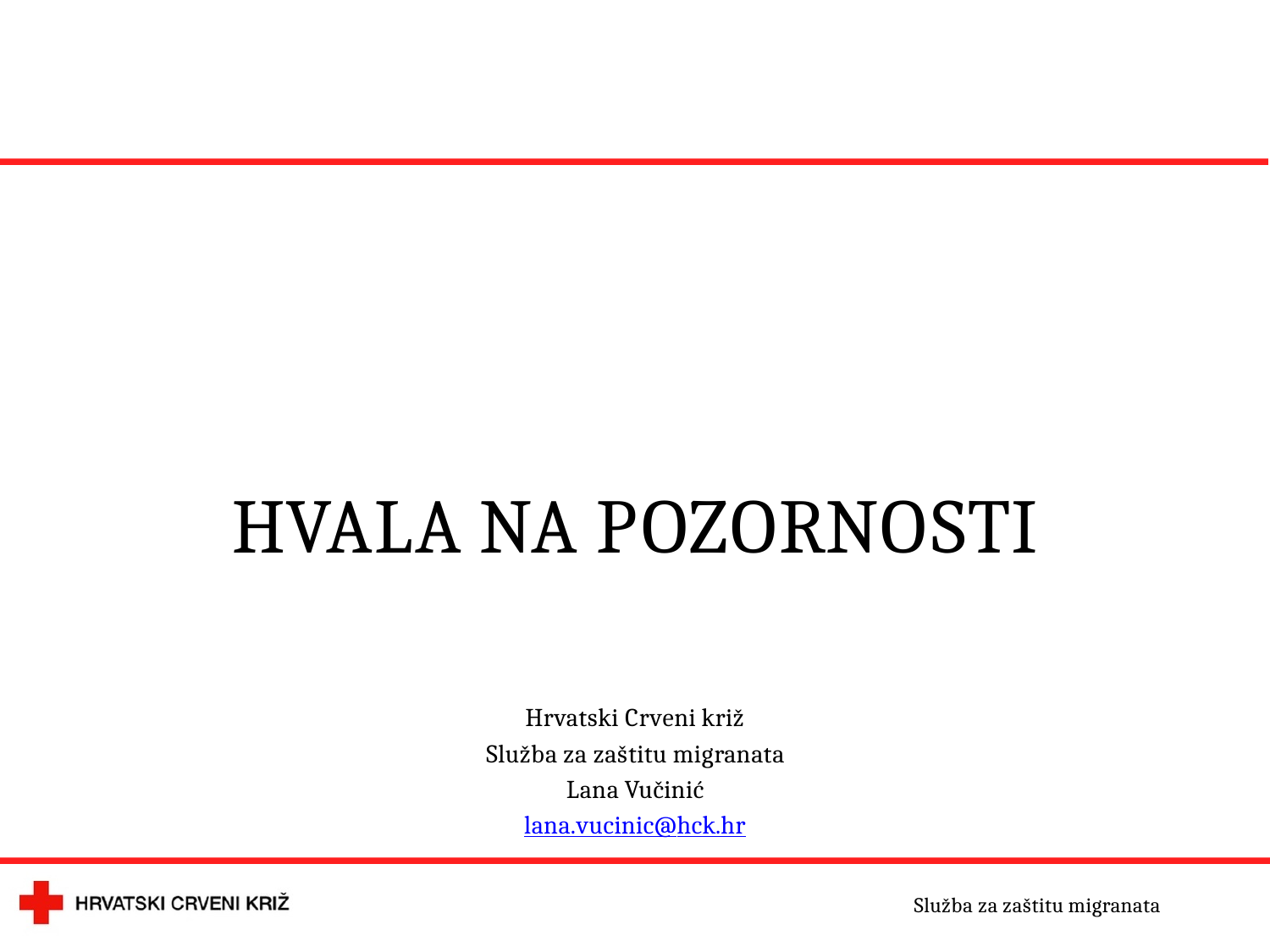

#

HVALA NA POZORNOSTI

Hrvatski Crveni križ
Služba za zaštitu migranata
Lana Vučinić
lana.vucinic@hck.hr